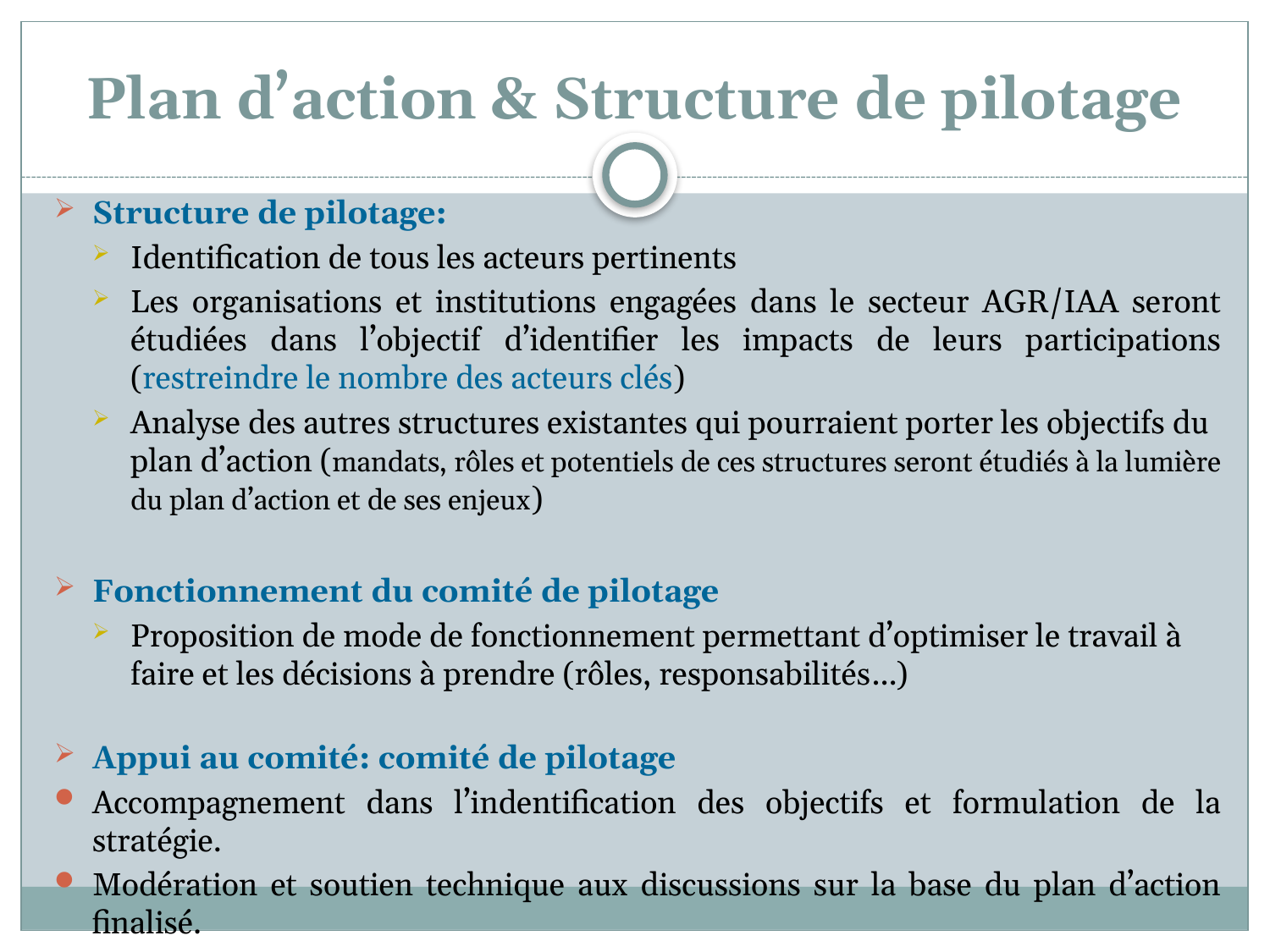

# Plan d’action & Structure de pilotage
Structure de pilotage:
Identification de tous les acteurs pertinents
Les organisations et institutions engagées dans le secteur AGR/IAA seront étudiées dans l’objectif d’identifier les impacts de leurs participations (restreindre le nombre des acteurs clés)
Analyse des autres structures existantes qui pourraient porter les objectifs du plan d’action (mandats, rôles et potentiels de ces structures seront étudiés à la lumière du plan d’action et de ses enjeux)

Fonctionnement du comité de pilotage
Proposition de mode de fonctionnement permettant d’optimiser le travail à faire et les décisions à prendre (rôles, responsabilités…)

Appui au comité: comité de pilotage
Accompagnement dans l’indentification des objectifs et formulation de la stratégie.
Modération et soutien technique aux discussions sur la base du plan d’action finalisé.